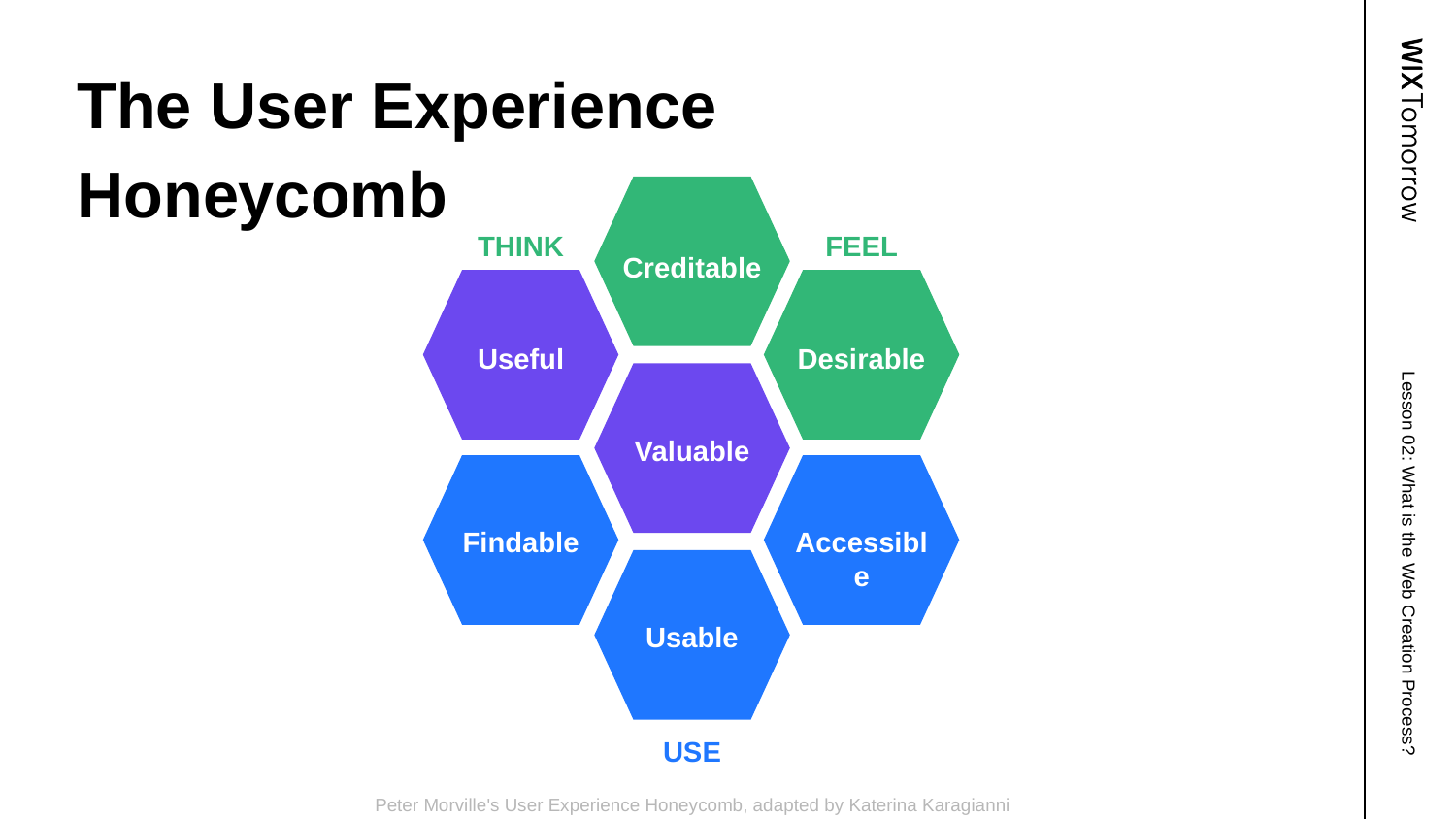

The User Experience Honeycomb

THINK
FEEL
Creditable

Useful
Desirable

Valuable

Findable
Accessible

Usable
USE
Peter Morville's User Experience Honeycomb, adapted by Katerina Karagianni